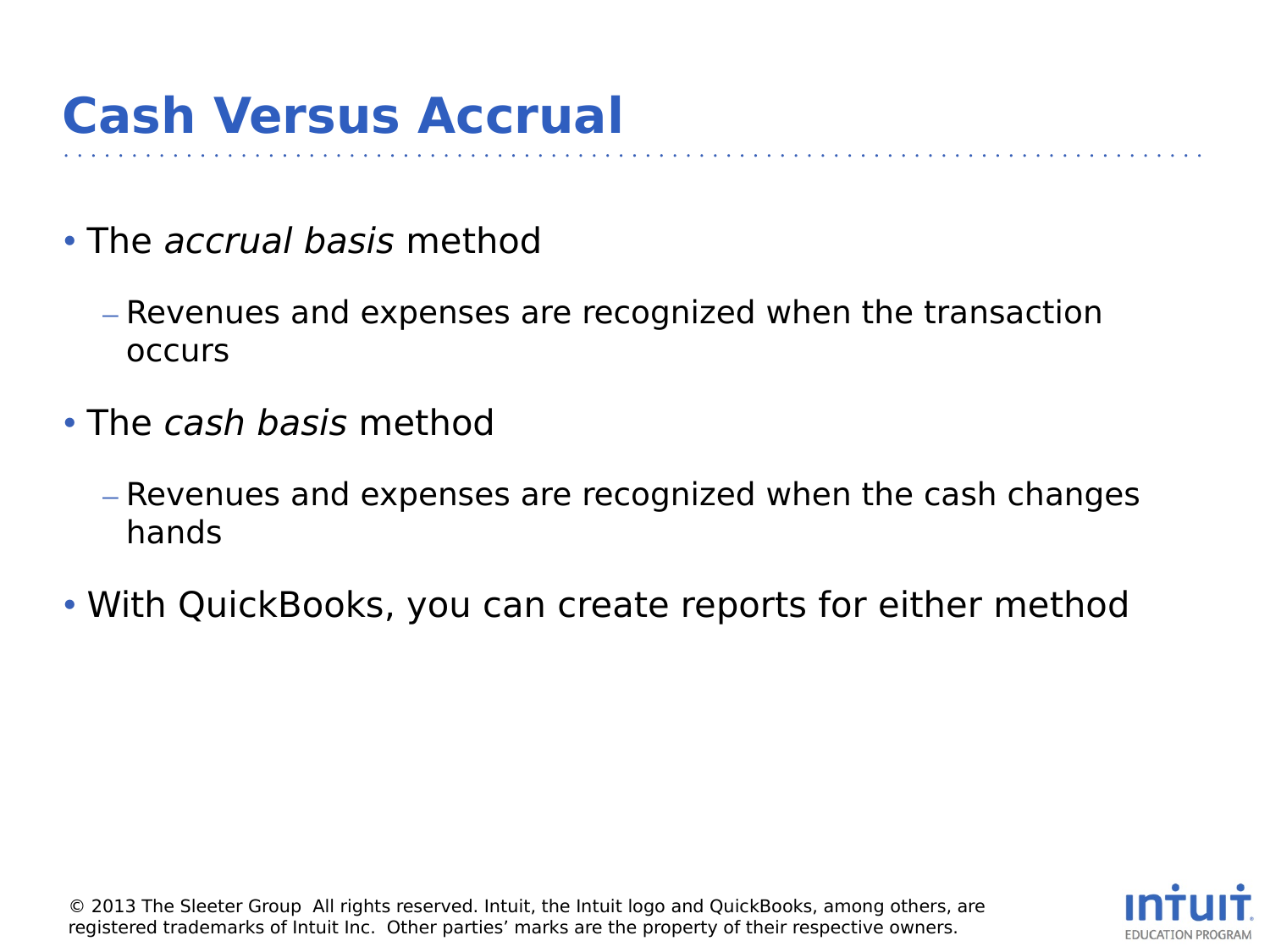

# Cash Versus Accrual
The accrual basis method
Revenues and expenses are recognized when the transaction occurs
The cash basis method
Revenues and expenses are recognized when the cash changes hands
With QuickBooks, you can create reports for either method